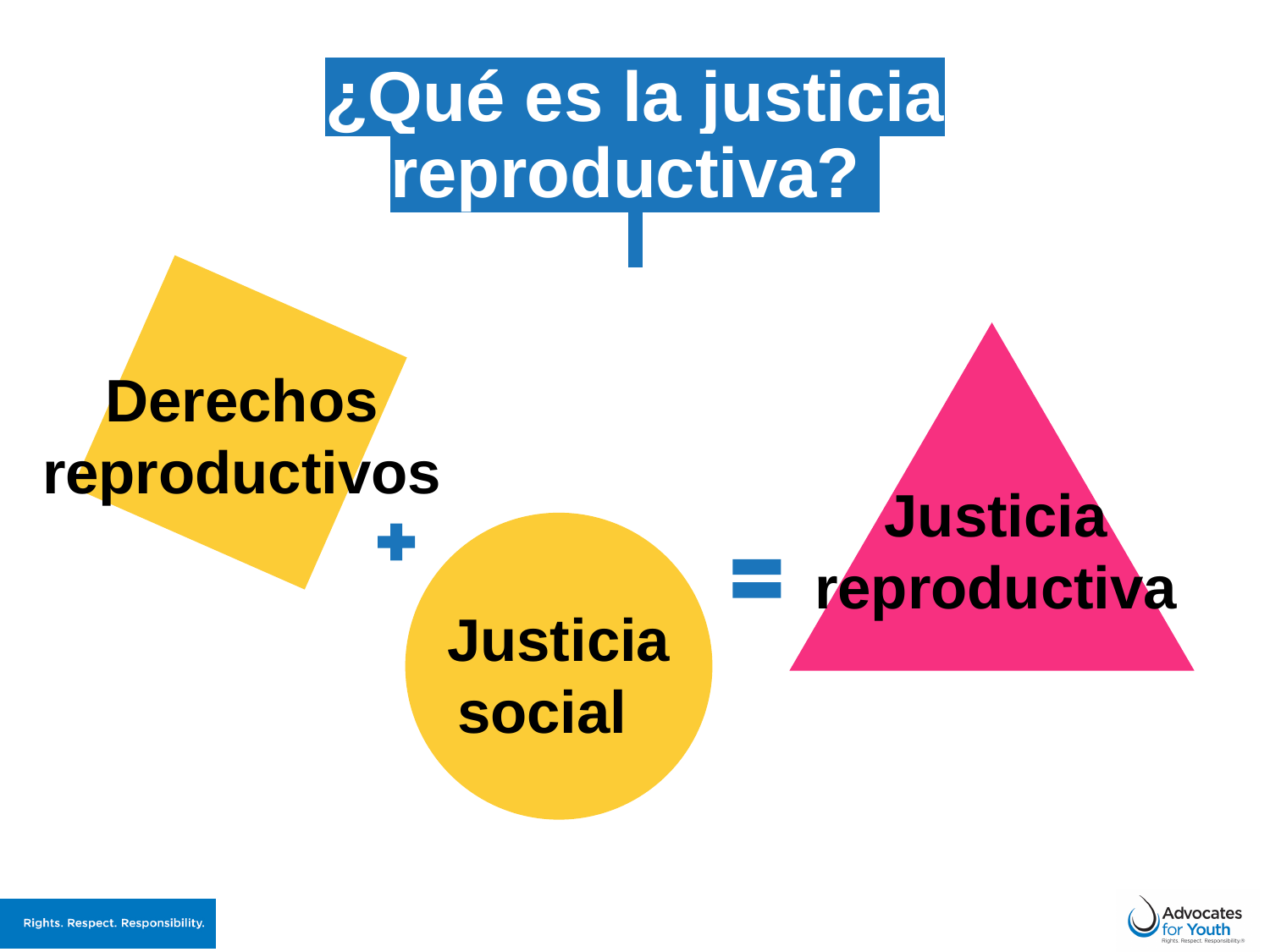

# ¿Qué es la justicia reproductiva?

Derechos reproductivos
Justicia reproductiva

Justicia social